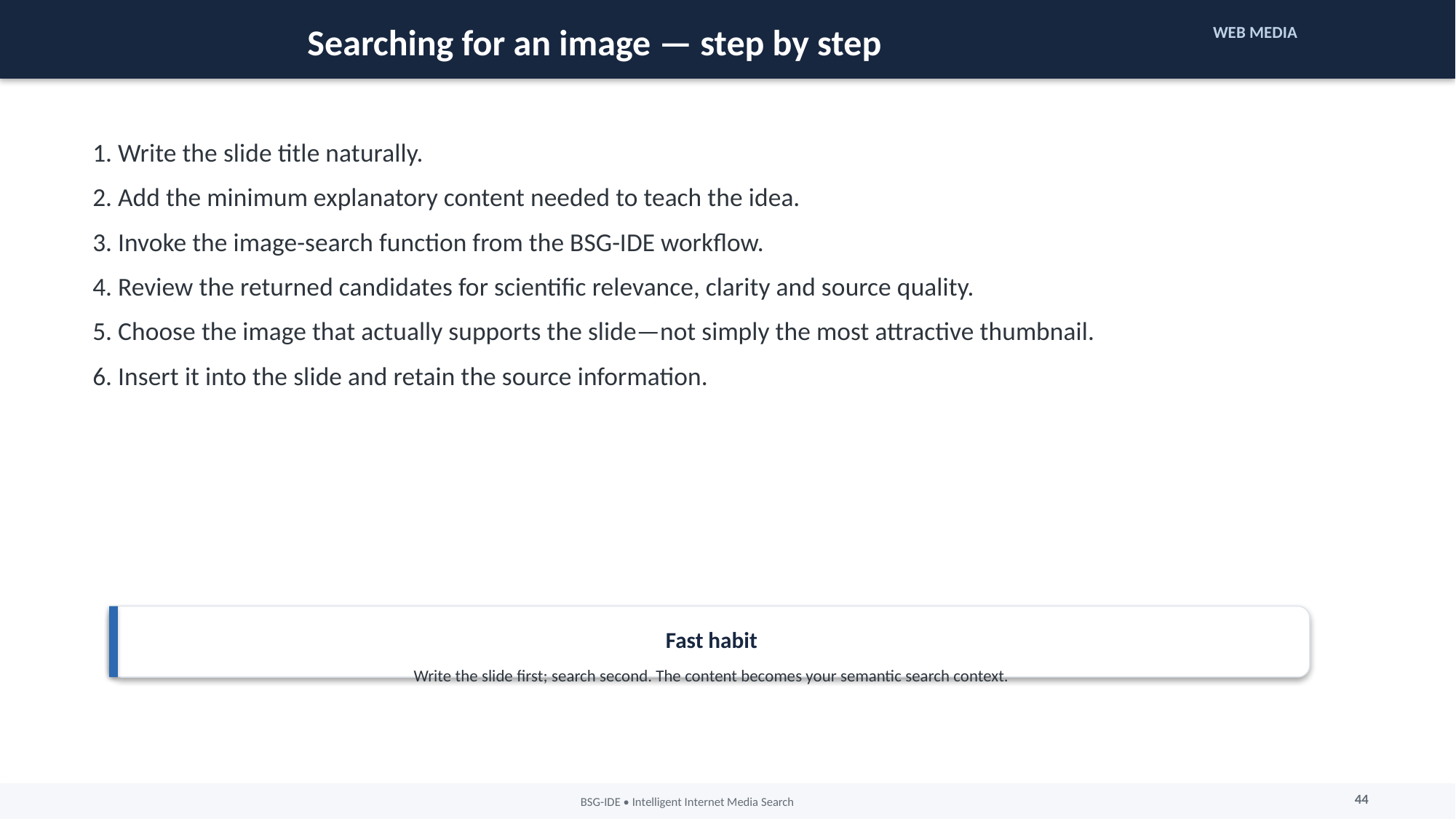

Searching for an image — step by step
WEB MEDIA
1. Write the slide title naturally.
2. Add the minimum explanatory content needed to teach the idea.
3. Invoke the image-search function from the BSG-IDE workflow.
4. Review the returned candidates for scientific relevance, clarity and source quality.
5. Choose the image that actually supports the slide—not simply the most attractive thumbnail.
6. Insert it into the slide and retain the source information.

Fast habit
Write the slide first; search second. The content becomes your semantic search context.

44
BSG-IDE • Intelligent Internet Media Search